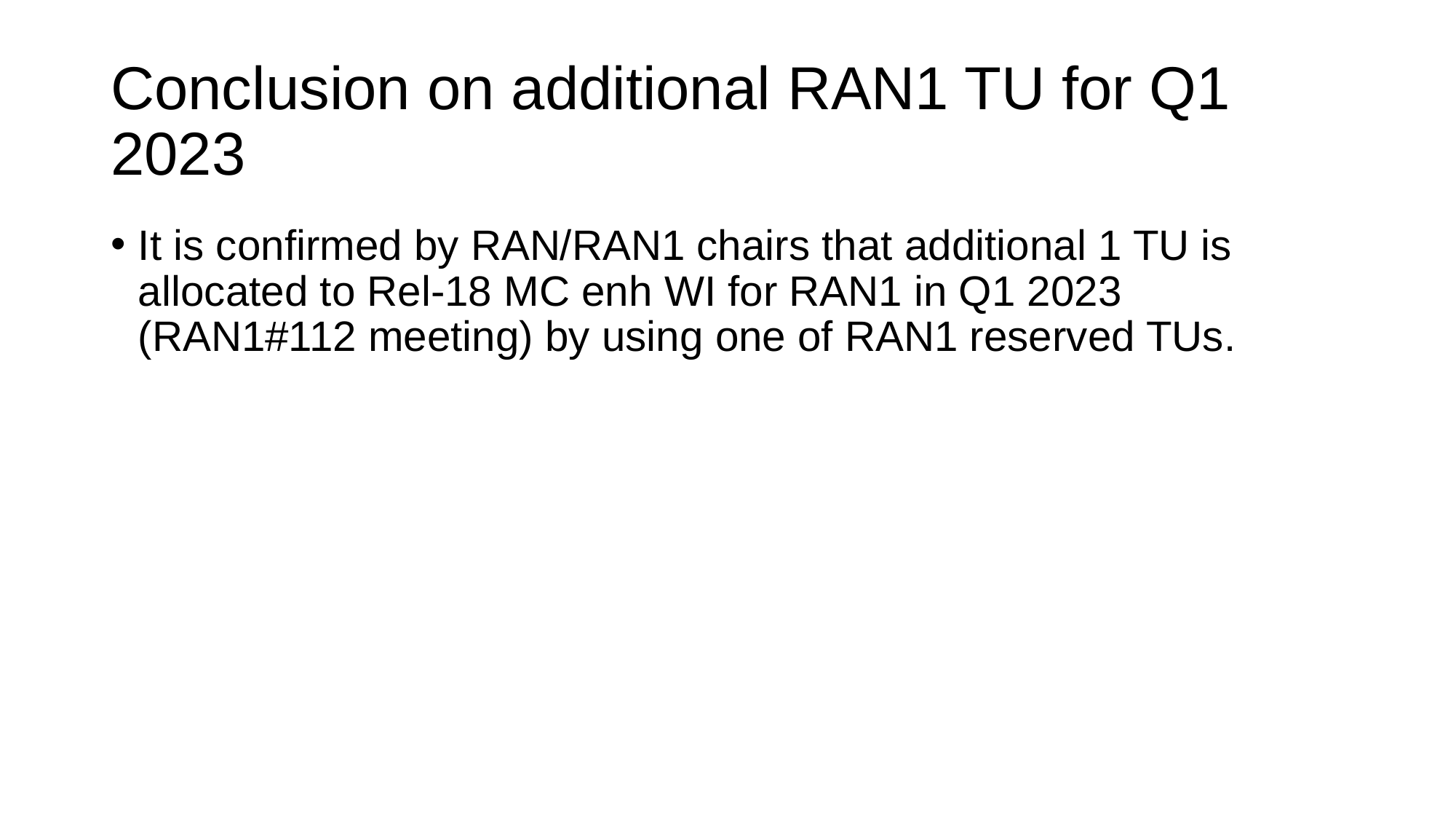

# Conclusion on additional RAN1 TU for Q1 2023
It is confirmed by RAN/RAN1 chairs that additional 1 TU is allocated to Rel-18 MC enh WI for RAN1 in Q1 2023 (RAN1#112 meeting) by using one of RAN1 reserved TUs.